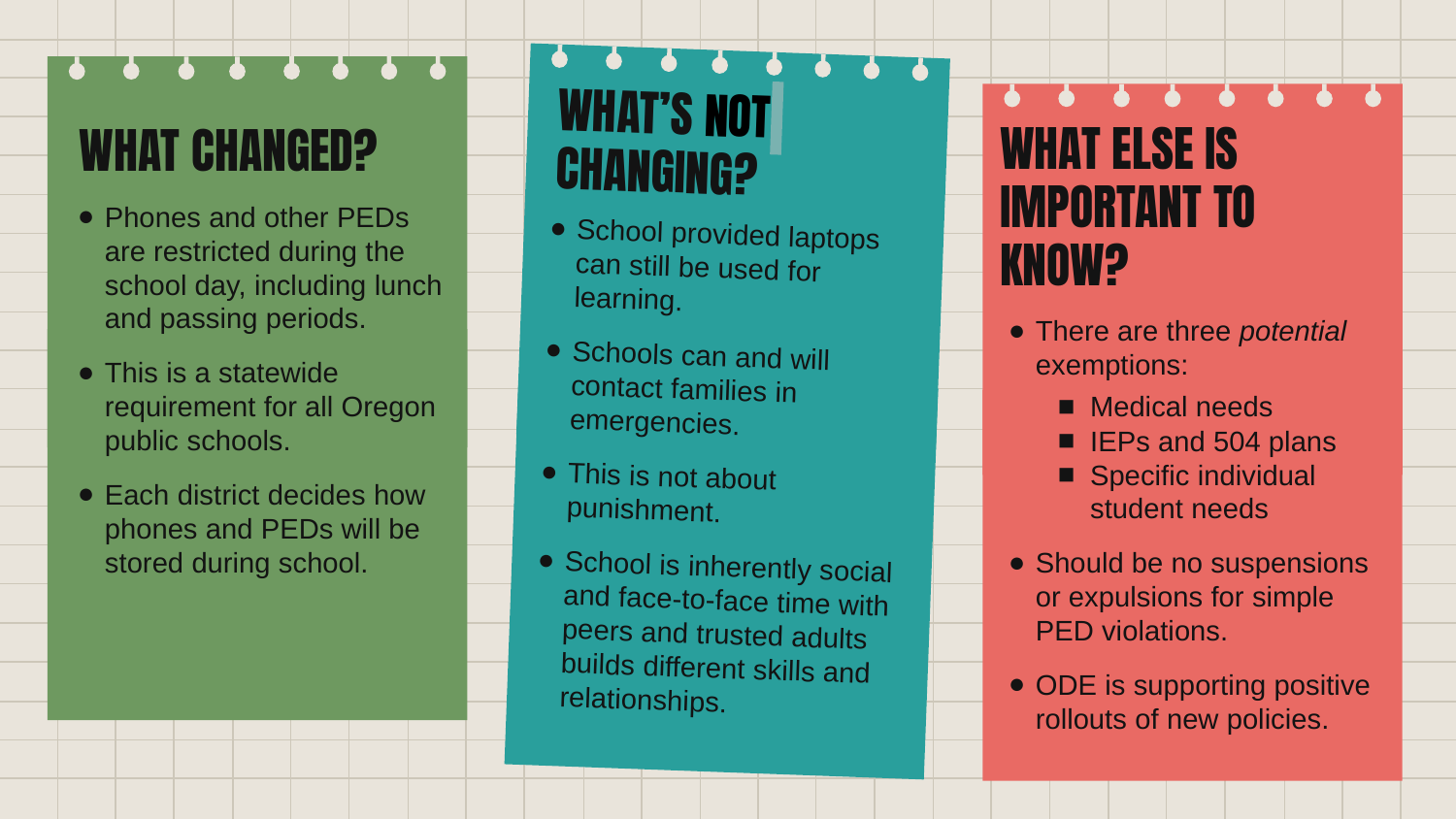

WHAT ELSE IS IMPORTANT TO KNOW?
WHAT’S NOT  CHANGING?
# WHAT CHANGED?
Phones and other PEDs are restricted during the school day, including lunch and passing periods.
This is a statewide requirement for all Oregon public schools.
Each district decides how phones and PEDs will be stored during school.
School provided laptops can still be used for learning.
Schools can and will contact families in emergencies.
This is not about punishment.
School is inherently social and face-to-face time with peers and trusted adults builds different skills and relationships.
There are three potential exemptions:
Medical needs
IEPs and 504 plans
Specific individual student needs
Should be no suspensions or expulsions for simple PED violations.
ODE is supporting positive rollouts of new policies.